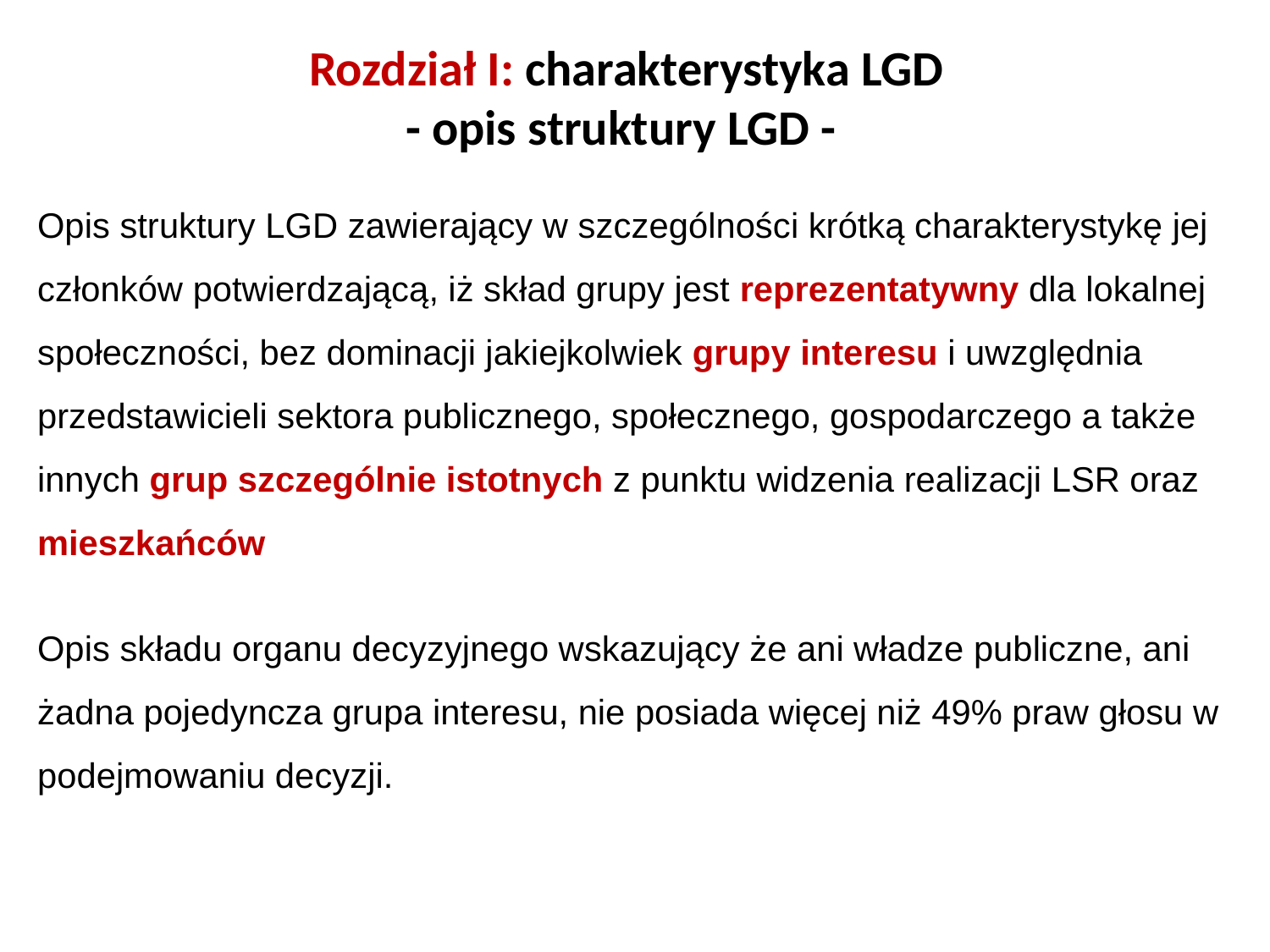

# Rozdział I: charakterystyka LGD - opis struktury LGD -

Opis struktury LGD zawierający w szczególności krótką charakterystykę jej członków potwierdzającą, iż skład grupy jest reprezentatywny dla lokalnej społeczności, bez dominacji jakiejkolwiek grupy interesu i uwzględnia przedstawicieli sektora publicznego, społecznego, gospodarczego a także innych grup szczególnie istotnych z punktu widzenia realizacji LSR oraz mieszkańców

Opis składu organu decyzyjnego wskazujący że ani władze publiczne, ani żadna pojedyncza grupa interesu, nie posiada więcej niż 49% praw głosu w podejmowaniu decyzji.